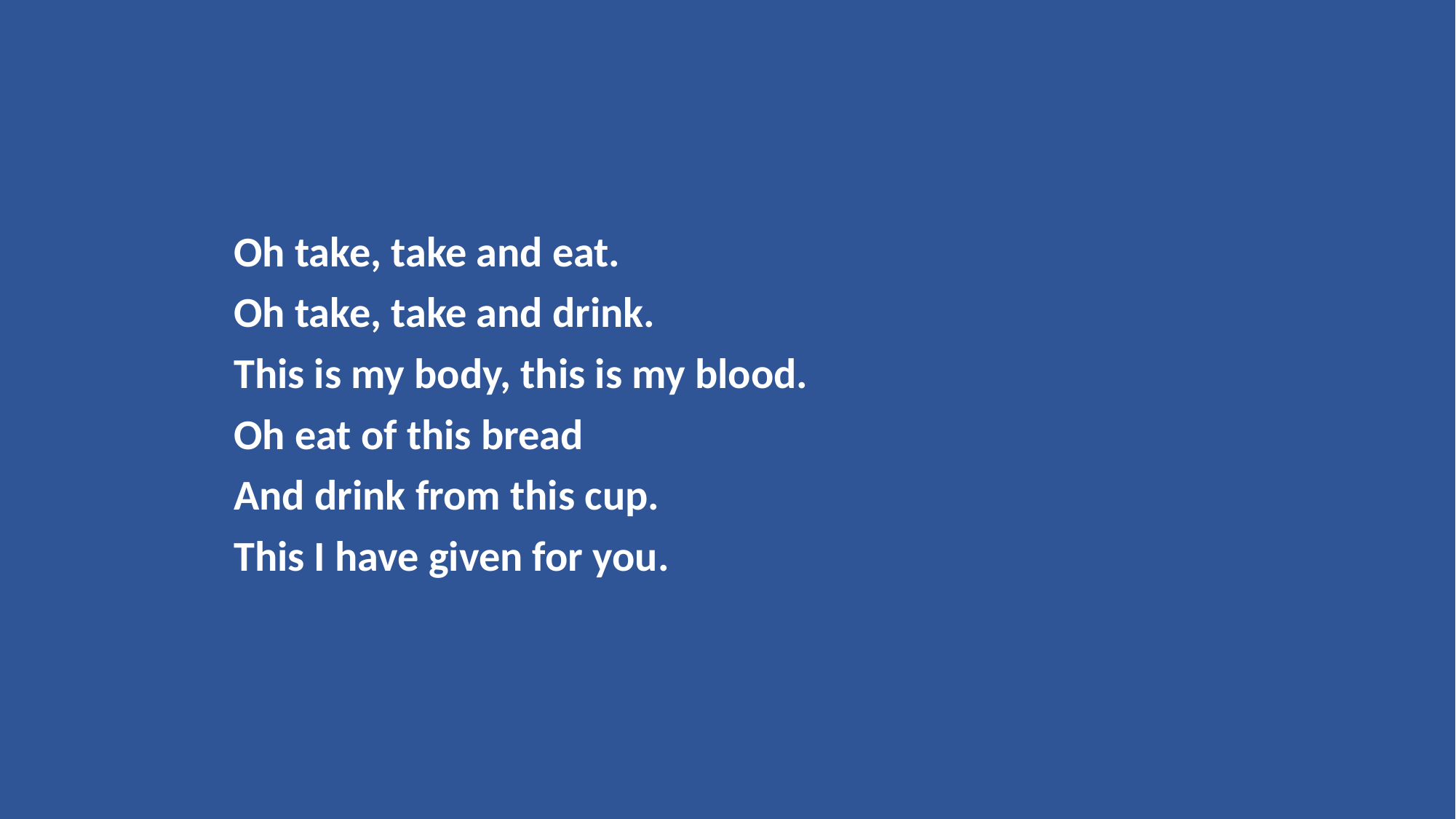

Oh take, take and eat.
Oh take, take and drink.
This is my body, this is my blood.
Oh eat of this bread
And drink from this cup.
This I have given for you.